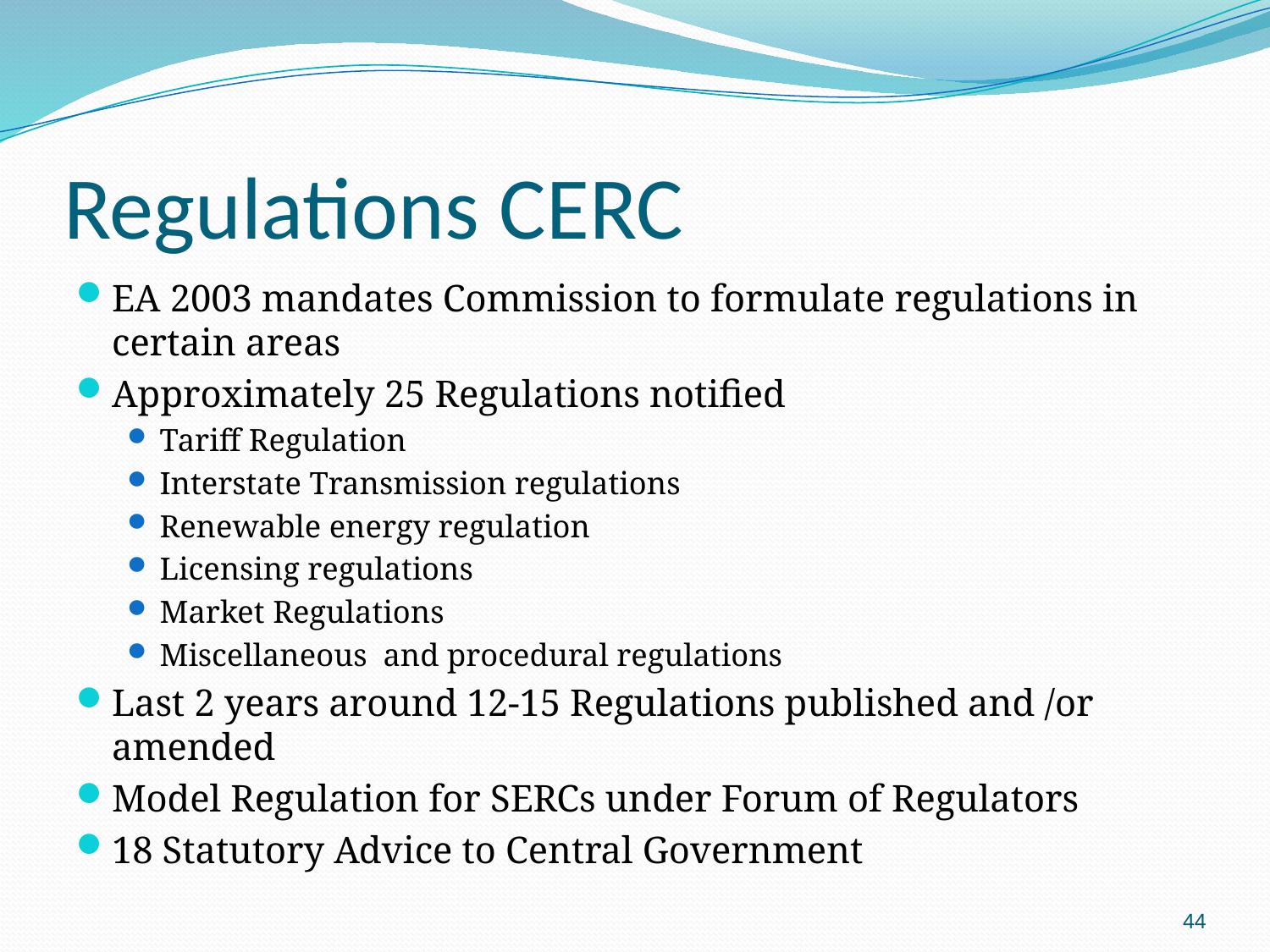

# Regulations CERC
EA 2003 mandates Commission to formulate regulations in certain areas
Approximately 25 Regulations notified
Tariff Regulation
Interstate Transmission regulations
Renewable energy regulation
Licensing regulations
Market Regulations
Miscellaneous  and procedural regulations
Last 2 years around 12-15 Regulations published and /or amended
Model Regulation for SERCs under Forum of Regulators
18 Statutory Advice to Central Government
44